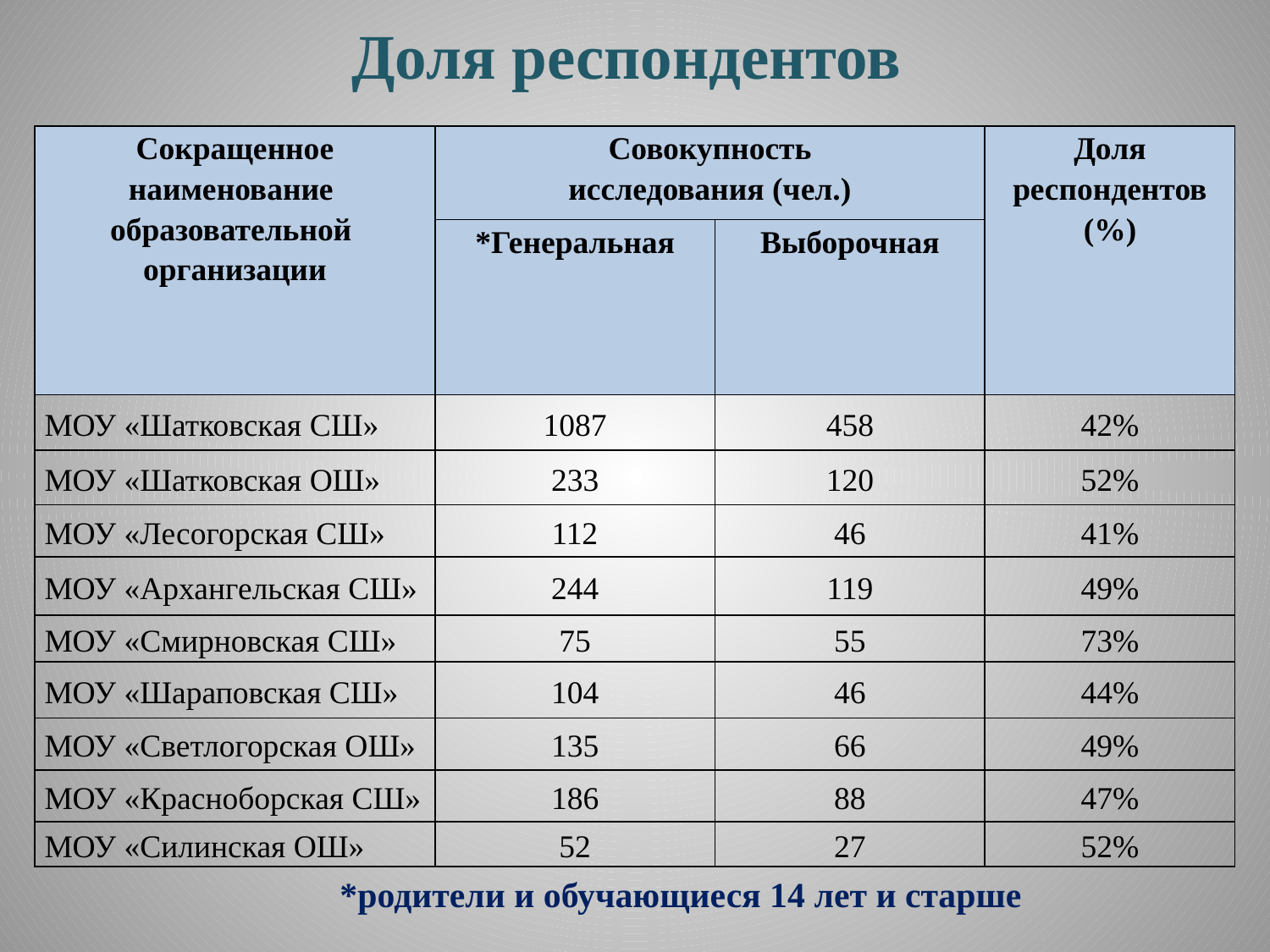

# Доля респондентов
| Сокращенное наименование образовательной организации | Совокупность исследования (чел.) |  | Доля респондентов (%) |
| --- | --- | --- | --- |
|  | \*Генеральная | Выборочная |  |
| МОУ «Шатковская СШ» | 1087 | 458 | 42% |
| МОУ «Шатковская ОШ» | 233 | 120 | 52% |
| МОУ «Лесогорская СШ» | 112 | 46 | 41% |
| МОУ «Архангельская СШ» | 244 | 119 | 49% |
| МОУ «Смирновская СШ» | 75 | 55 | 73% |
| МОУ «Шараповская СШ» | 104 | 46 | 44% |
| МОУ «Светлогорская ОШ» | 135 | 66 | 49% |
| МОУ «Красноборская СШ» | 186 | 88 | 47% |
| МОУ «Силинская ОШ» | 52 | 27 | 52% |
*родители и обучающиеся 14 лет и старше